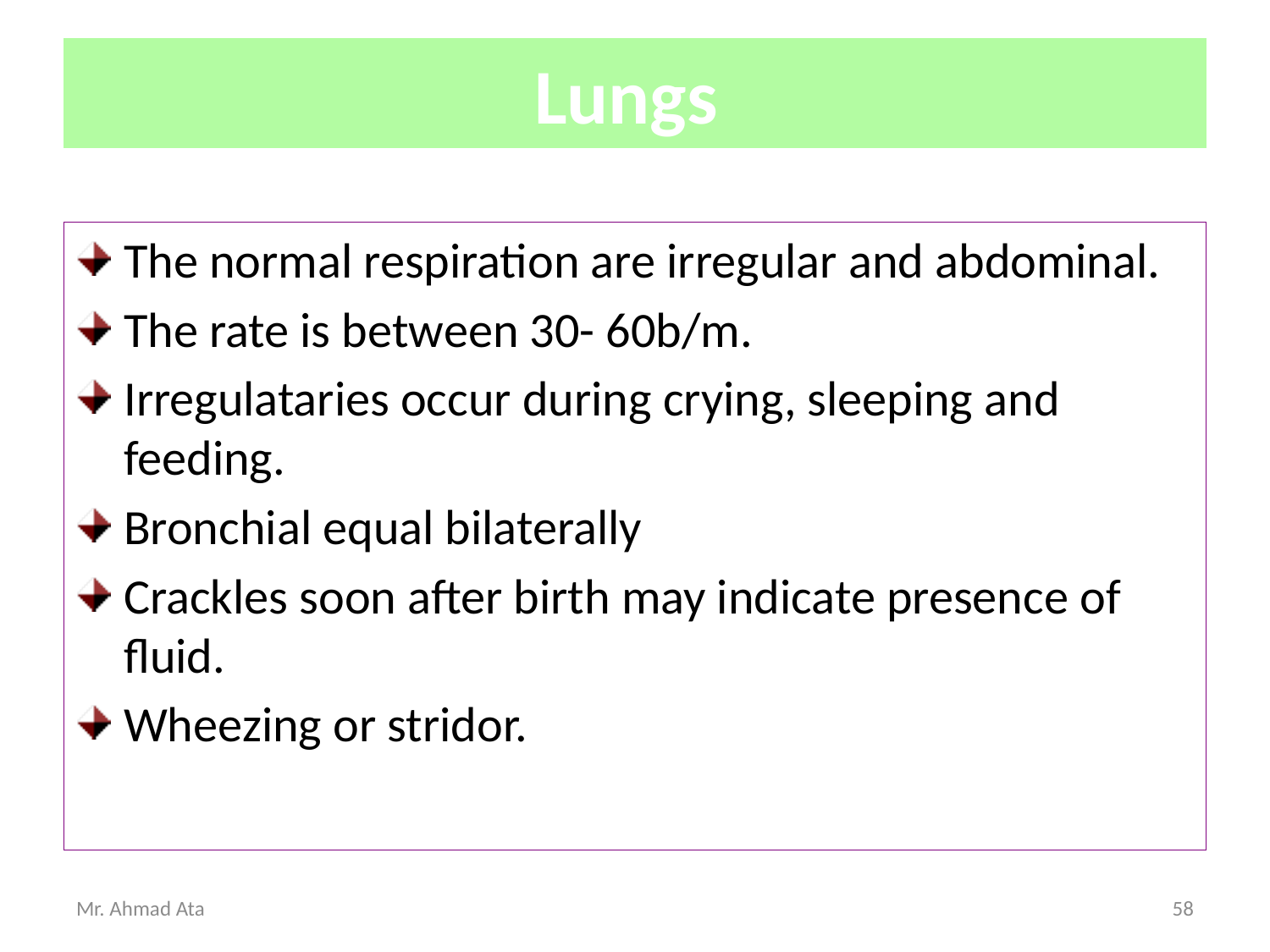

# Lungs
The normal respiration are irregular and abdominal.
The rate is between 30- 60b/m.
Irregulataries occur during crying, sleeping and feeding.
Bronchial equal bilaterally
Crackles soon after birth may indicate presence of fluid.
Wheezing or stridor.
Mr. Ahmad Ata
58